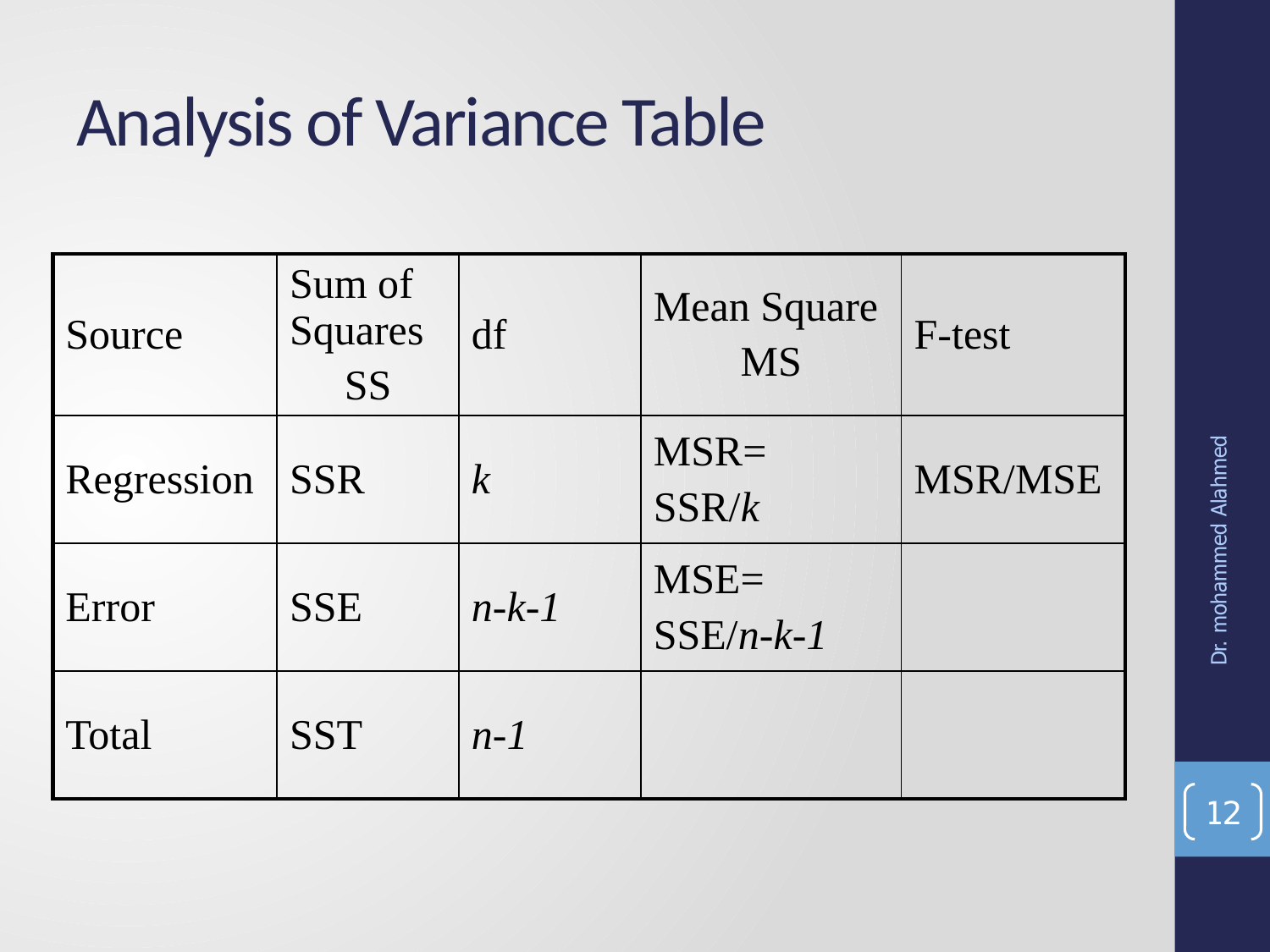

# Analysis of Variance Table

| Source | Sum of Squares SS | df | Mean Square MS | F-test |
| --- | --- | --- | --- | --- |
| Regression | SSR | k | MSR= SSR/k | MSR/MSE |
| Error | SSE | n-k-1 | MSE= SSE/n-k-1 |  |
| Total | SST | n-1 |  |  |
Dr. mohammed Alahmed
12